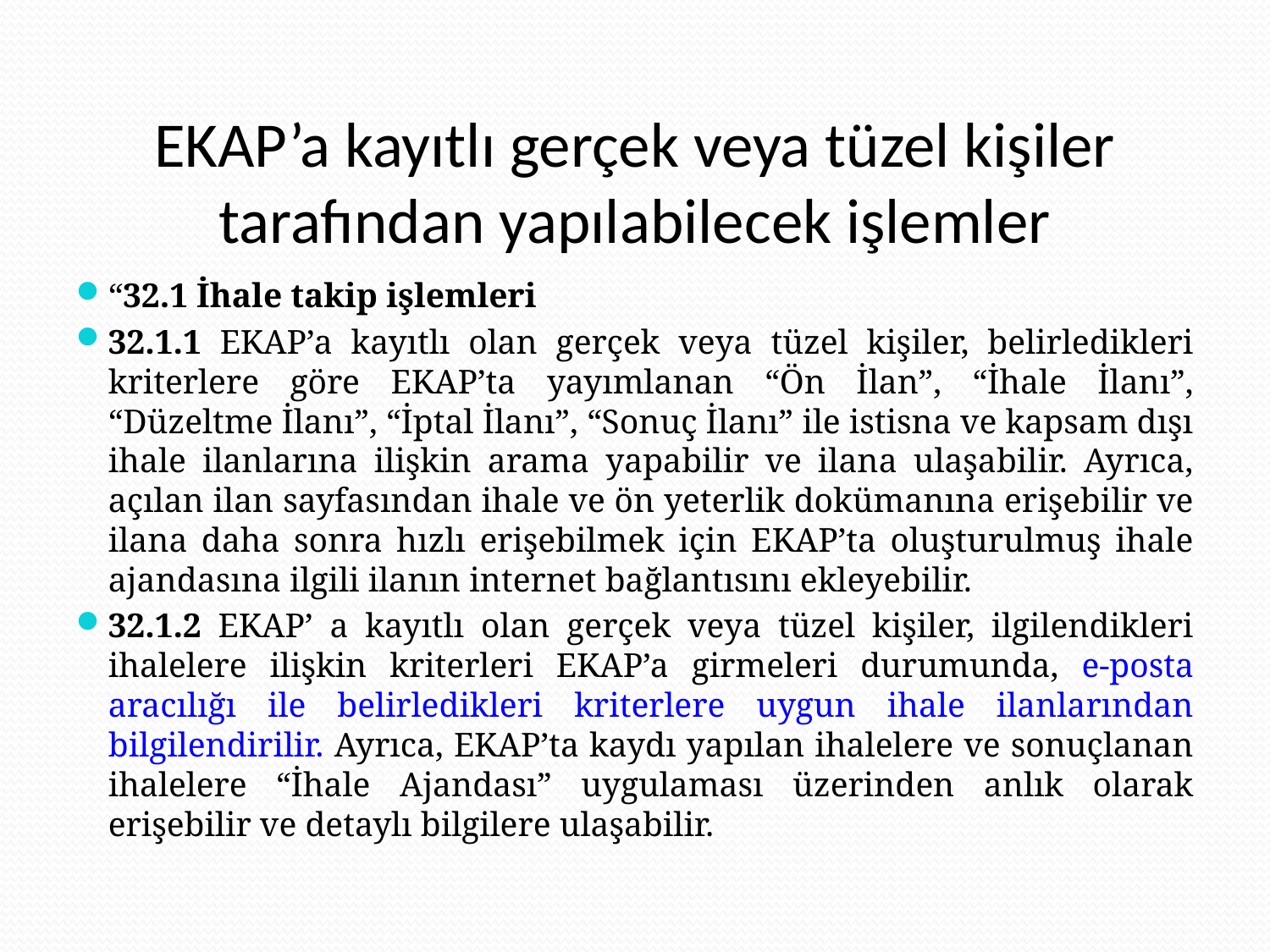

# EKAP’a kayıtlı gerçek veya tüzel kişiler tarafından yapılabilecek işlemler
“32.1 İhale takip işlemleri
32.1.1 EKAP’a kayıtlı olan gerçek veya tüzel kişiler, belirledikleri kriterlere göre EKAP’ta yayımlanan “Ön İlan”, “İhale İlanı”, “Düzeltme İlanı”, “İptal İlanı”, “Sonuç İlanı” ile istisna ve kapsam dışı ihale ilanlarına ilişkin arama yapabilir ve ilana ulaşabilir. Ayrıca, açılan ilan sayfasından ihale ve ön yeterlik dokümanına erişebilir ve ilana daha sonra hızlı erişebilmek için EKAP’ta oluşturulmuş ihale ajandasına ilgili ilanın internet bağlantısını ekleyebilir.
32.1.2 EKAP’ a kayıtlı olan gerçek veya tüzel kişiler, ilgilendikleri ihalelere ilişkin kriterleri EKAP’a girmeleri durumunda, e-posta aracılığı ile belirledikleri kriterlere uygun ihale ilanlarından bilgilendirilir. Ayrıca, EKAP’ta kaydı yapılan ihalelere ve sonuçlanan ihalelere “İhale Ajandası” uygulaması üzerinden anlık olarak erişebilir ve detaylı bilgilere ulaşabilir.